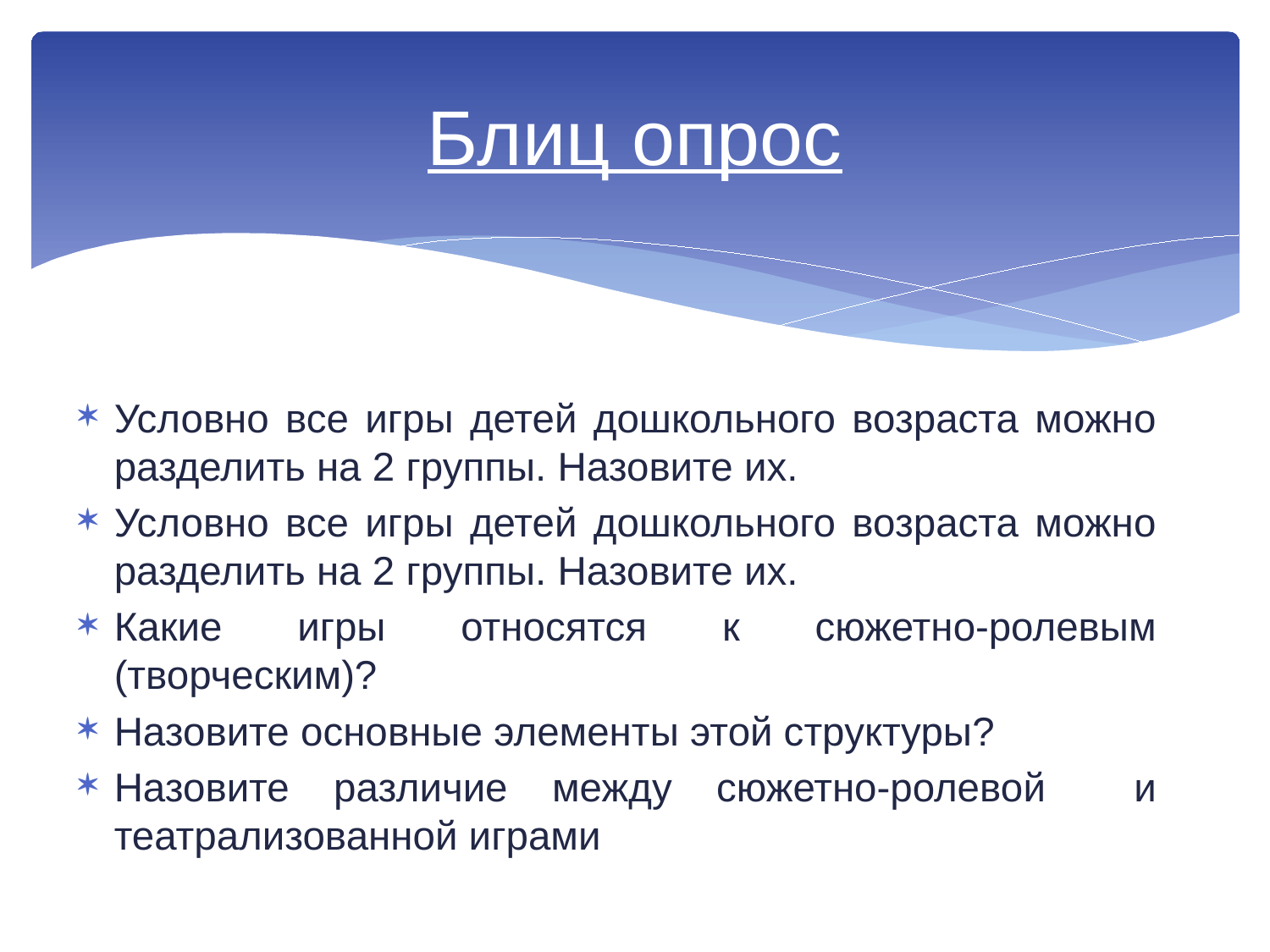

# Блиц опрос
Условно все игры детей дошкольного возраста можно разделить на 2 группы. Назовите их.
Условно все игры детей дошкольного возраста можно разделить на 2 группы. Назовите их.
Какие игры относятся к сюжетно-ролевым (творческим)?
Назовите основные элементы этой структуры?
Назовите различие между сюжетно-ролевой  и театрализованной играми